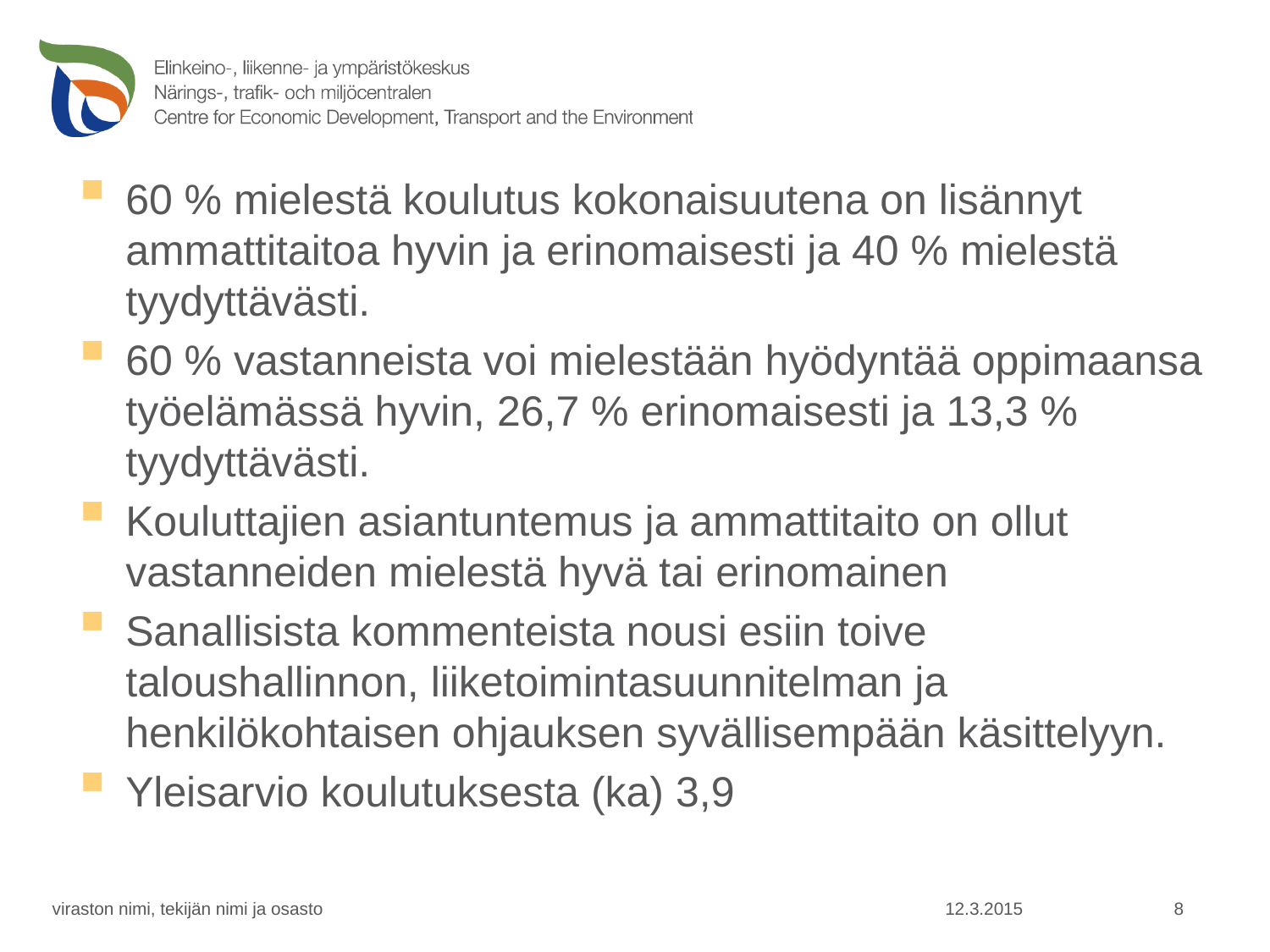

60 % mielestä koulutus kokonaisuutena on lisännyt ammattitaitoa hyvin ja erinomaisesti ja 40 % mielestä tyydyttävästi.
60 % vastanneista voi mielestään hyödyntää oppimaansa työelämässä hyvin, 26,7 % erinomaisesti ja 13,3 % tyydyttävästi.
Kouluttajien asiantuntemus ja ammattitaito on ollut vastanneiden mielestä hyvä tai erinomainen
Sanallisista kommenteista nousi esiin toive taloushallinnon, liiketoimintasuunnitelman ja henkilökohtaisen ohjauksen syvällisempään käsittelyyn.
Yleisarvio koulutuksesta (ka) 3,9

8
viraston nimi, tekijän nimi ja osasto
12.3.2015